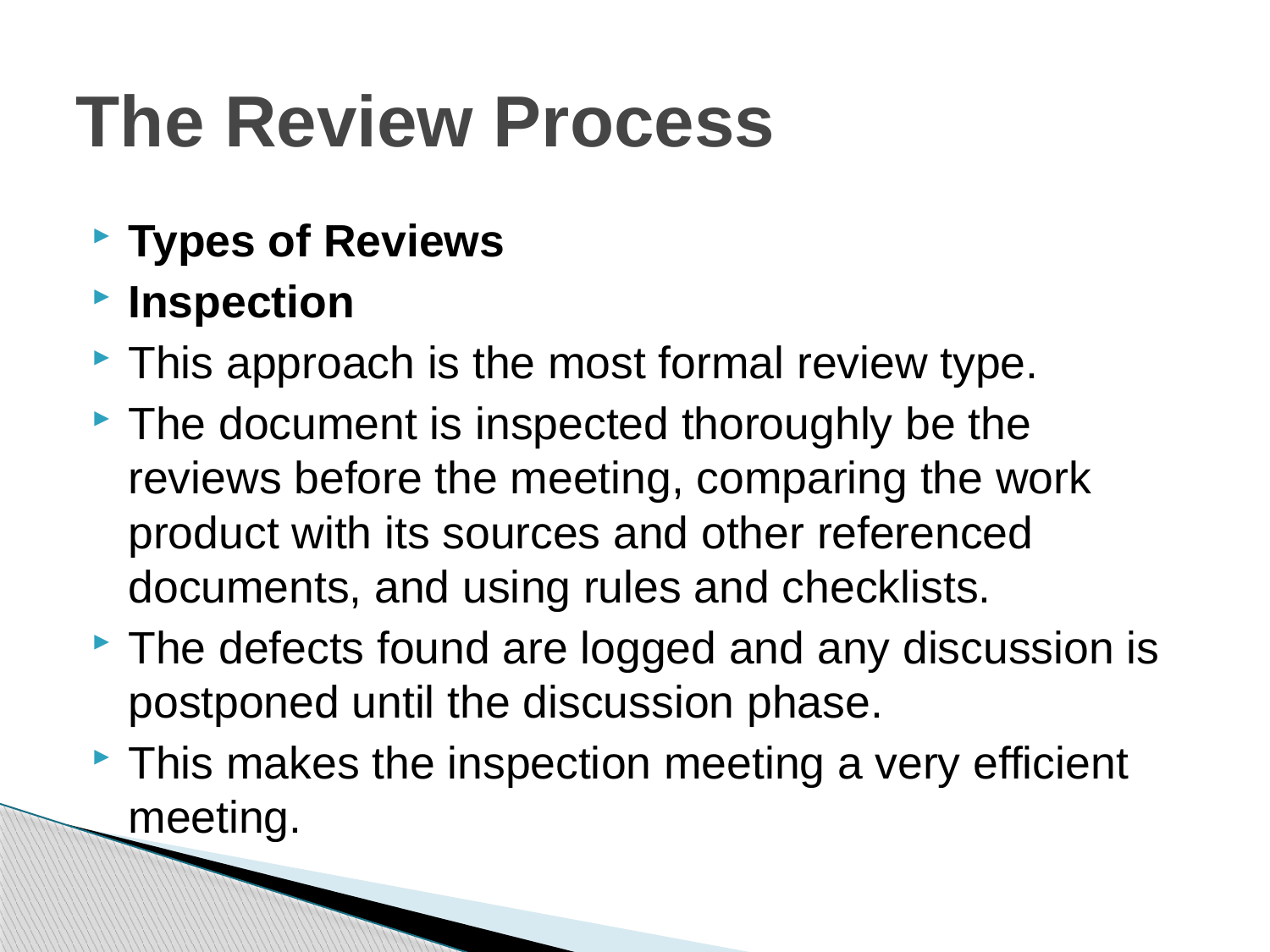

# The Review Process
Types of Reviews
Inspection
This approach is the most formal review type.
The document is inspected thoroughly be the reviews before the meeting, comparing the work product with its sources and other referenced documents, and using rules and checklists.
The defects found are logged and any discussion is postponed until the discussion phase.
This makes the inspection meeting a very efficient meeting.